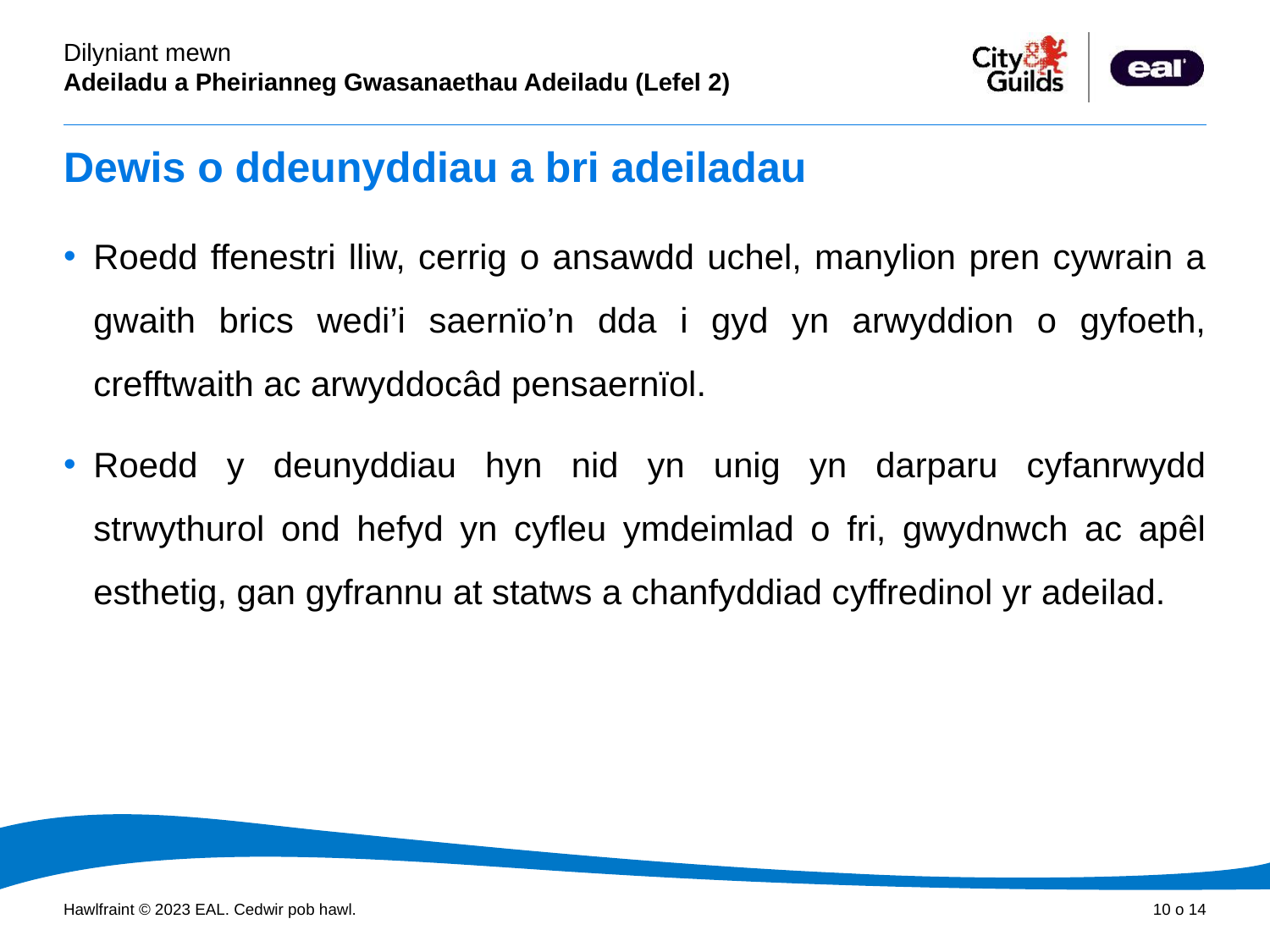

# Dewis o ddeunyddiau a bri adeiladau
Roedd ffenestri lliw, cerrig o ansawdd uchel, manylion pren cywrain a gwaith brics wedi’i saernïo’n dda i gyd yn arwyddion o gyfoeth, crefftwaith ac arwyddocâd pensaernïol.
Roedd y deunyddiau hyn nid yn unig yn darparu cyfanrwydd strwythurol ond hefyd yn cyfleu ymdeimlad o fri, gwydnwch ac apêl esthetig, gan gyfrannu at statws a chanfyddiad cyffredinol yr adeilad.